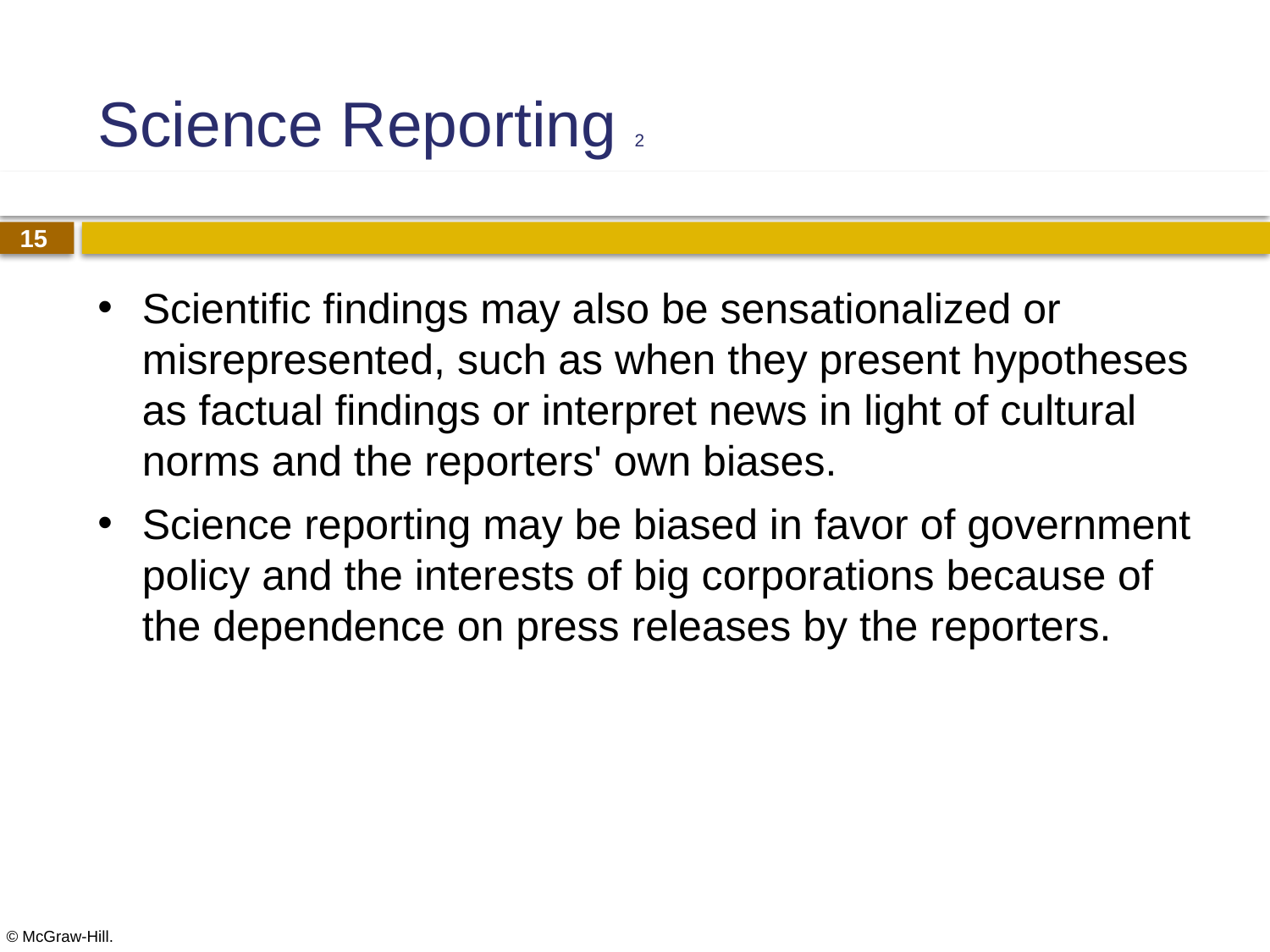

# Science Reporting 2
Scientific findings may also be sensationalized or misrepresented, such as when they present hypotheses as factual findings or interpret news in light of cultural norms and the reporters' own biases.
Science reporting may be biased in favor of government policy and the interests of big corporations because of the dependence on press releases by the reporters.